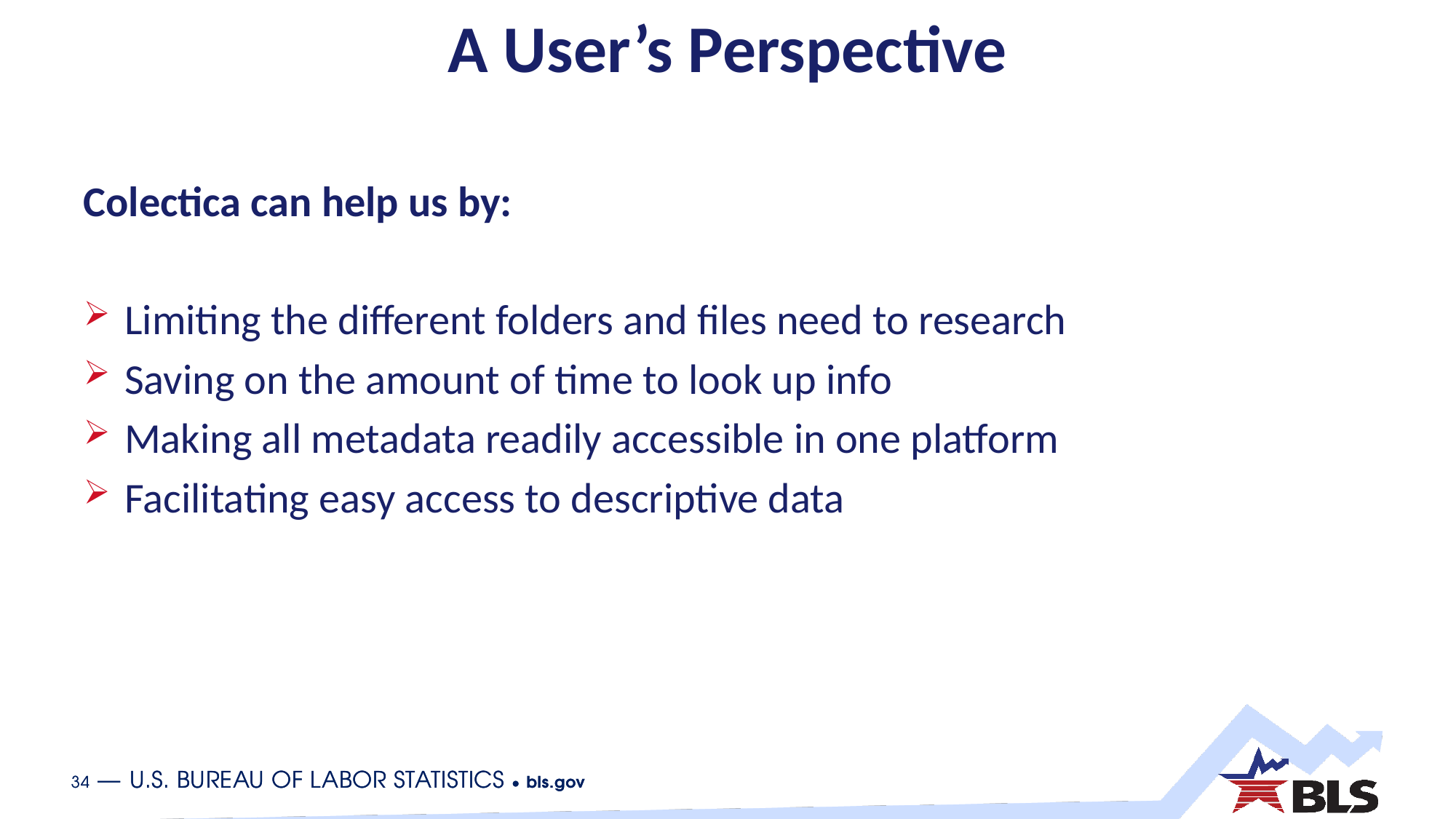

# A User’s Perspective
Colectica can help us by:
Limiting the different folders and files need to research
Saving on the amount of time to look up info
Making all metadata readily accessible in one platform
Facilitating easy access to descriptive data